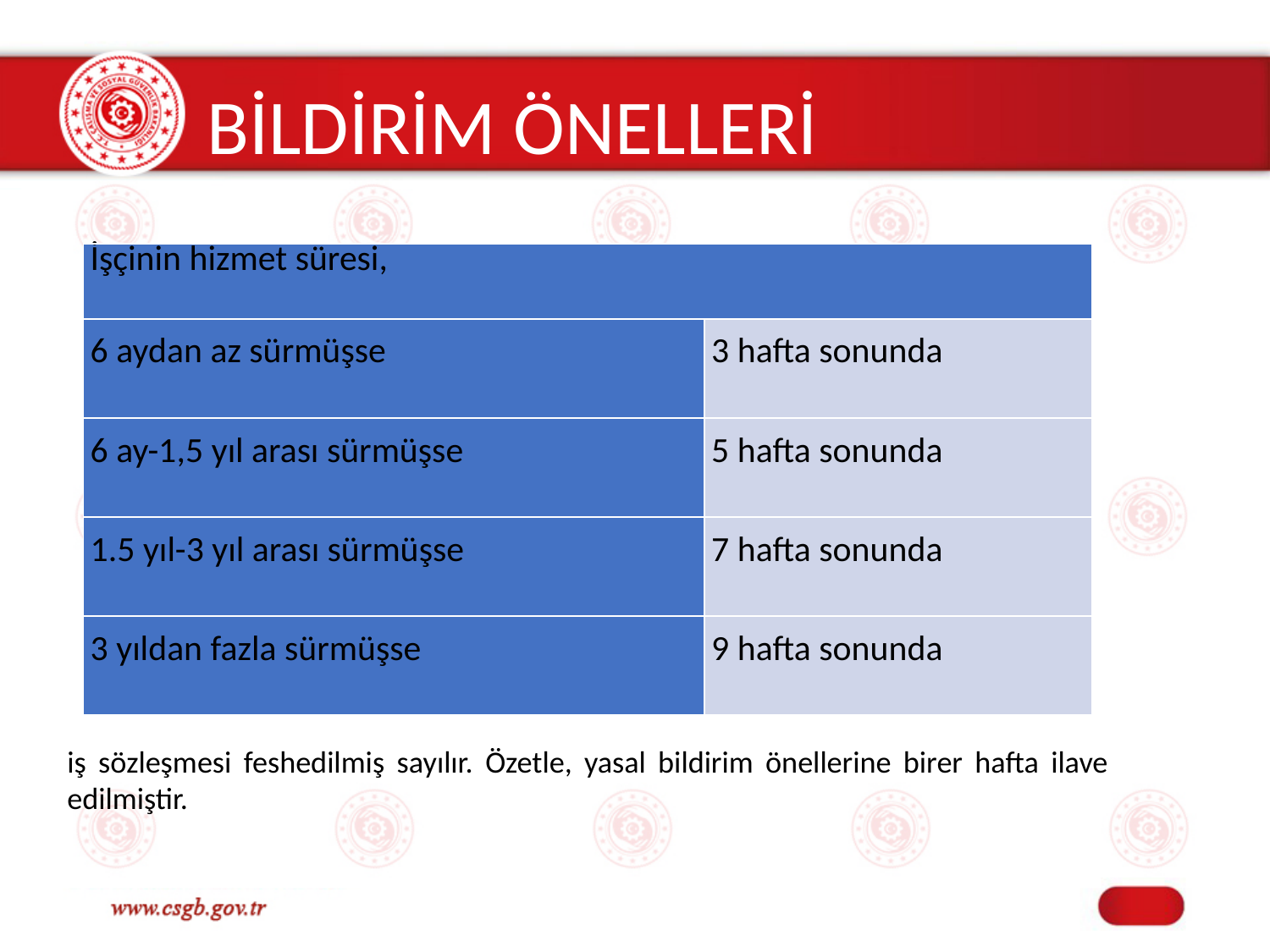

# BİLDİRİM ÖNELLERİ
| İşçinin hizmet süresi, |  |
| --- | --- |
| 6 aydan az sürmüşse | 3 hafta sonunda |
| 6 ay-1,5 yıl arası sürmüşse | 5 hafta sonunda |
| 1.5 yıl-3 yıl arası sürmüşse | 7 hafta sonunda |
| 3 yıldan fazla sürmüşse | 9 hafta sonunda |

iş sözleşmesi feshedilmiş sayılır. Özetle, yasal bildirim önellerine birer hafta ilave edilmiştir.